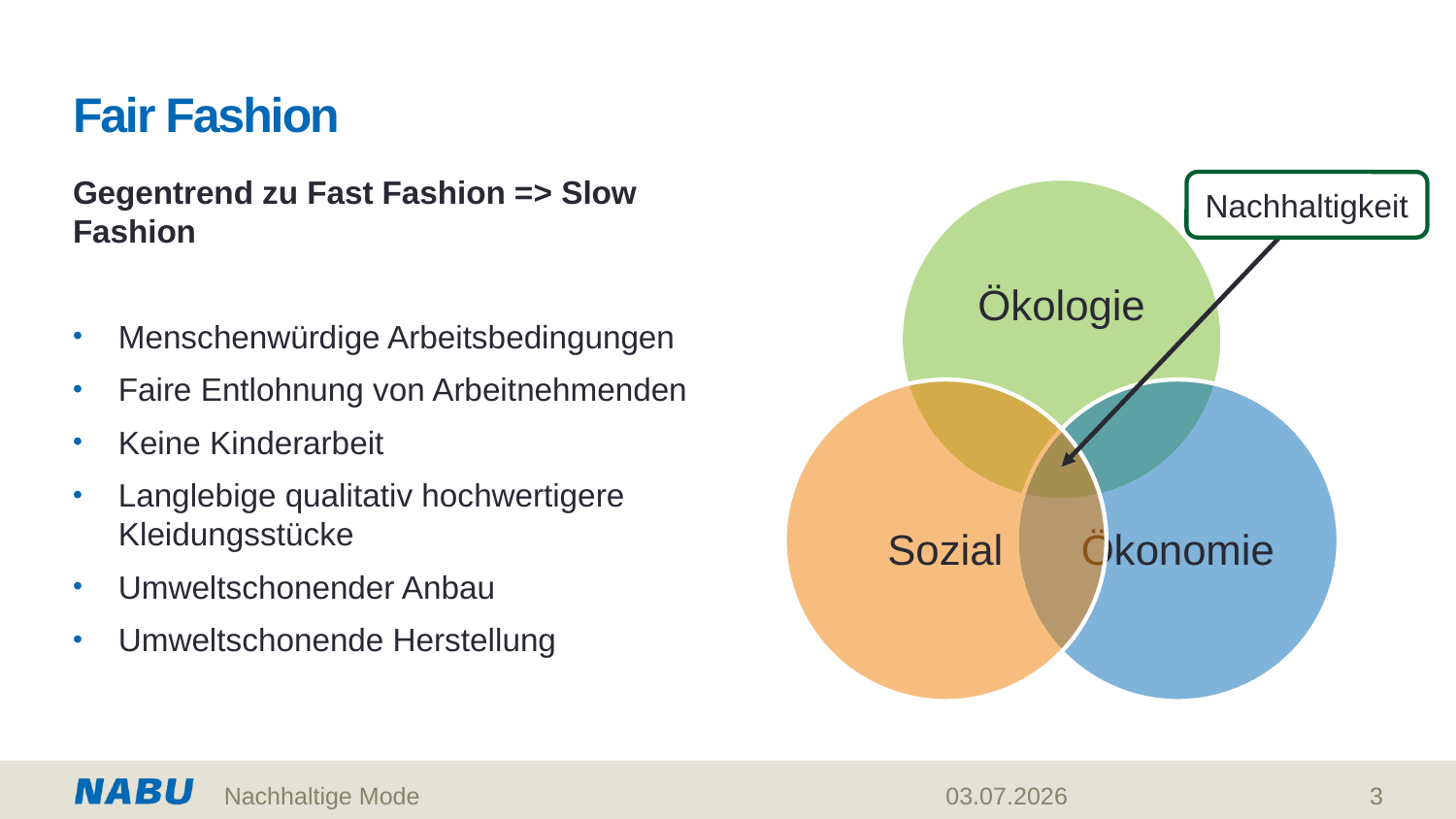

# Fair Fashion
Ökologie
Ökonomie
Sozial
Nachhaltigkeit
Gegentrend zu Fast Fashion => Slow Fashion

Menschenwürdige Arbeitsbedingungen
Faire Entlohnung von Arbeitnehmenden
Keine Kinderarbeit
Langlebige qualitativ hochwertigere Kleidungsstücke
Umweltschonender Anbau
Umweltschonende Herstellung
Nachhaltige Mode
03.07.2026
3